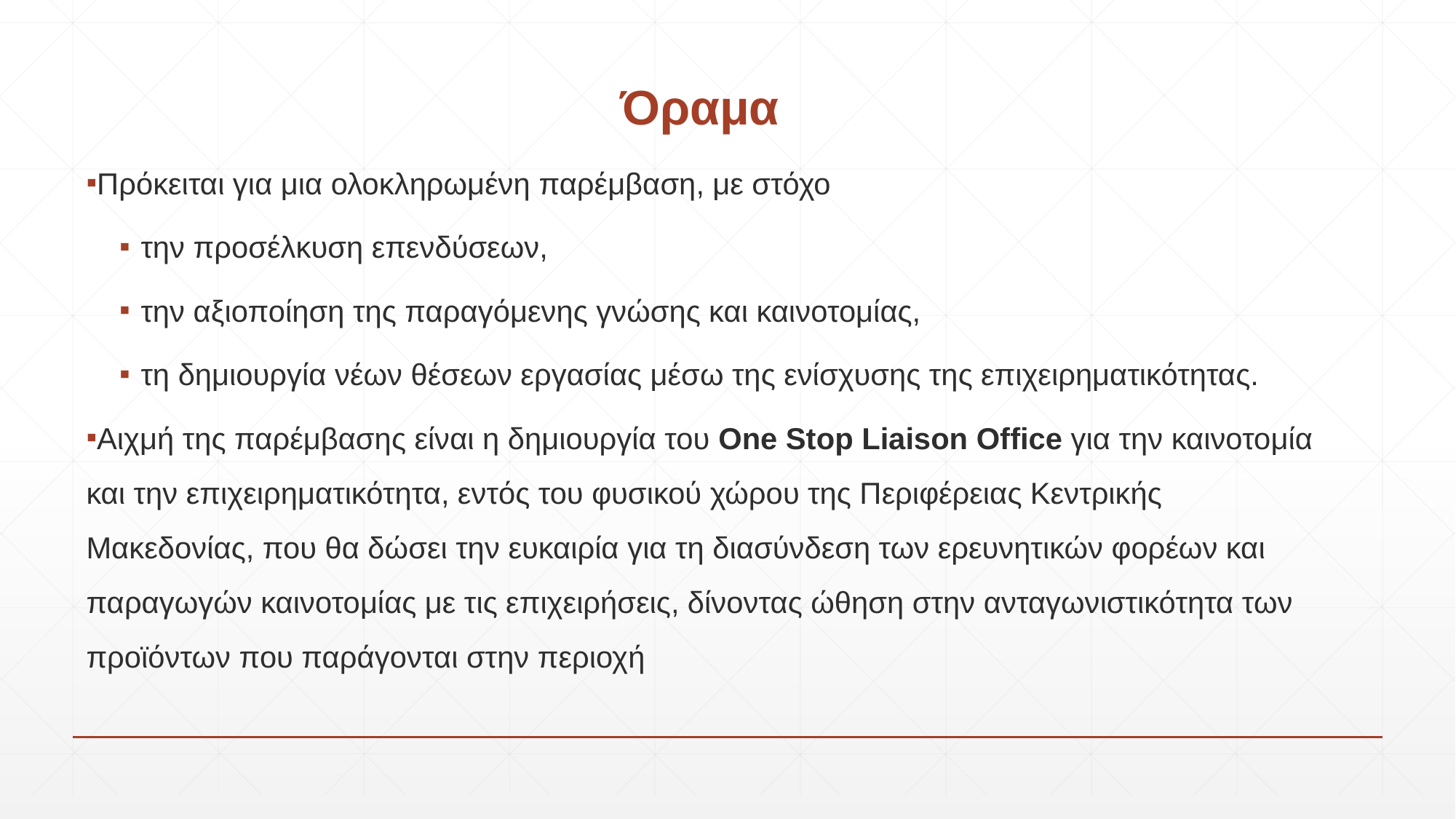

# Όραμα
Πρόκειται για μια ολοκληρωμένη παρέμβαση, με στόχο
την προσέλκυση επενδύσεων,
την αξιοποίηση της παραγόμενης γνώσης και καινοτομίας,
τη δημιουργία νέων θέσεων εργασίας μέσω της ενίσχυσης της επιχειρηματικότητας.
Αιχμή της παρέμβασης είναι η δημιουργία του One Stop Liaison Office για την καινοτομία και την επιχειρηματικότητα, εντός του φυσικού χώρου της Περιφέρειας Κεντρικής Μακεδονίας, που θα δώσει την ευκαιρία για τη διασύνδεση των ερευνητικών φορέων και παραγωγών καινοτομίας με τις επιχειρήσεις, δίνοντας ώθηση στην ανταγωνιστικότητα των προϊόντων που παράγονται στην περιοχή